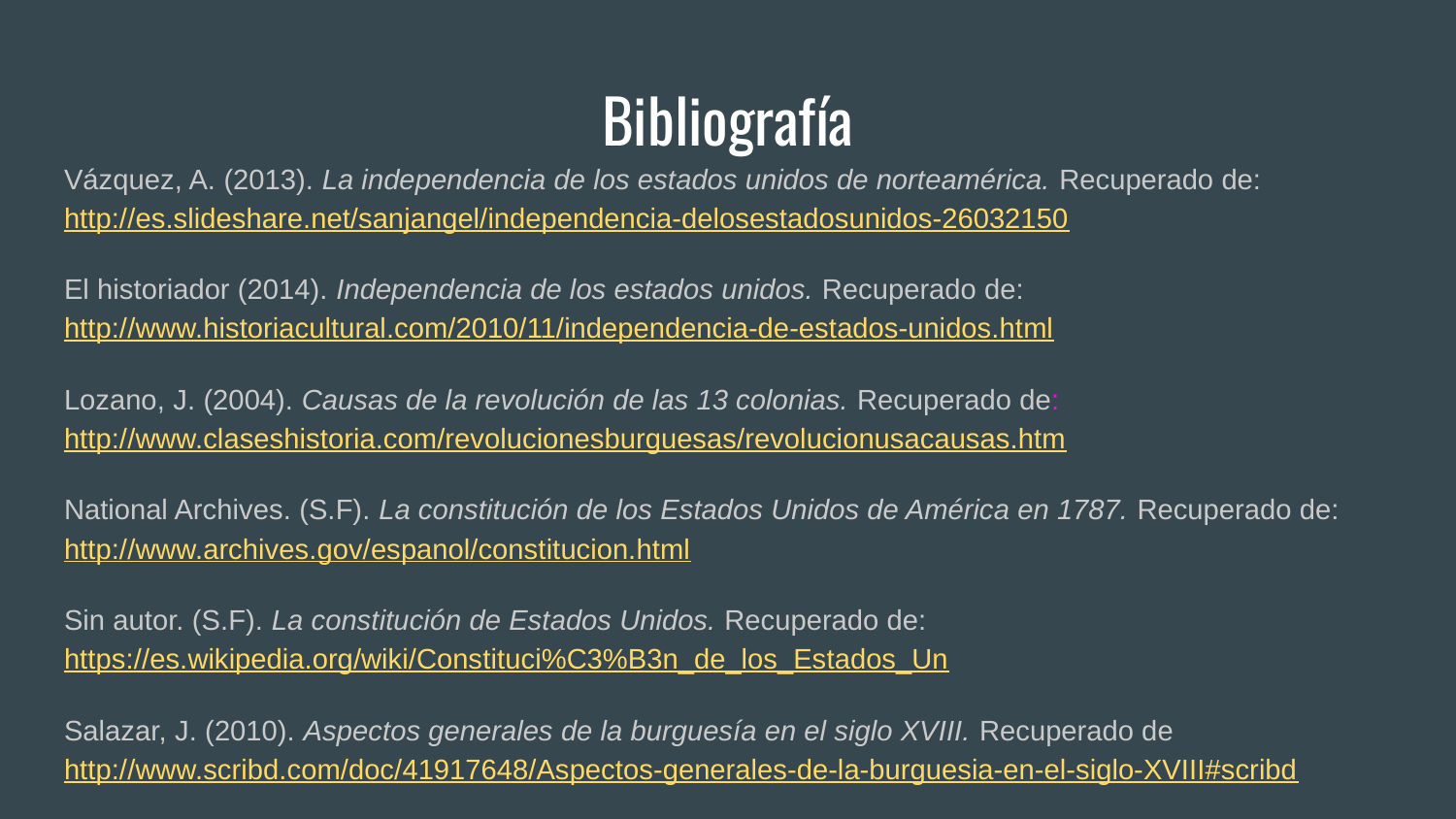

# Bibliografía
Vázquez, A. (2013). La independencia de los estados unidos de norteamérica. Recuperado de: http://es.slideshare.net/sanjangel/independencia-delosestadosunidos-26032150
El historiador (2014). Independencia de los estados unidos. Recuperado de: http://www.historiacultural.com/2010/11/independencia-de-estados-unidos.html
Lozano, J. (2004). Causas de la revolución de las 13 colonias. Recuperado de: http://www.claseshistoria.com/revolucionesburguesas/revolucionusacausas.htm
National Archives. (S.F). La constitución de los Estados Unidos de América en 1787. Recuperado de: http://www.archives.gov/espanol/constitucion.html
Sin autor. (S.F). La constitución de Estados Unidos. Recuperado de: https://es.wikipedia.org/wiki/Constituci%C3%B3n_de_los_Estados_Un
Salazar, J. (2010). Aspectos generales de la burguesía en el siglo XVIII. Recuperado de http://www.scribd.com/doc/41917648/Aspectos-generales-de-la-burguesia-en-el-siglo-XVIII#scribd